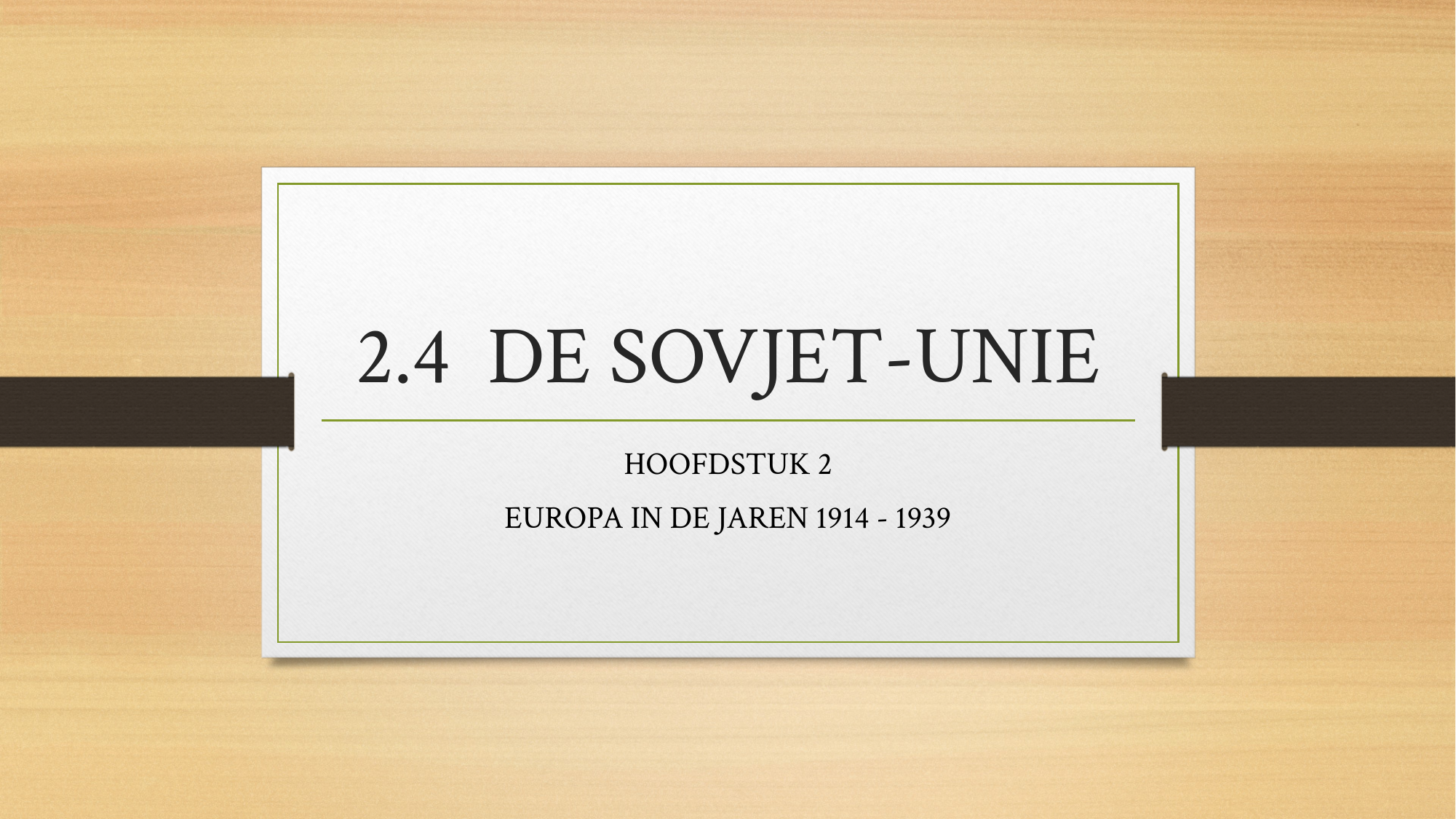

# 2.4  DE SOVJET-UNIE
HOOFDSTUK 2
EUROPA IN DE JAREN 1914 - 1939